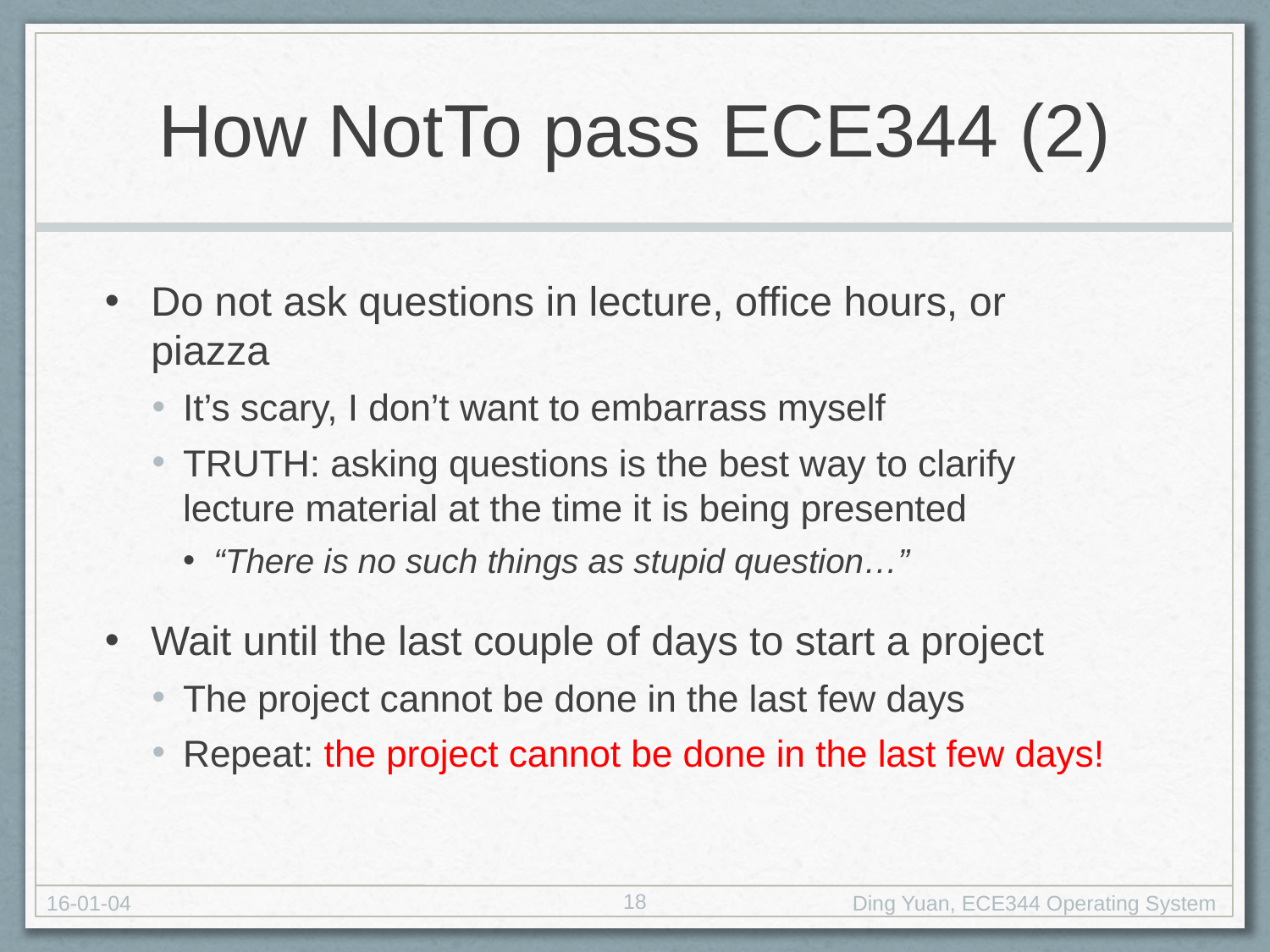

# How NotTo pass ECE344 (2)
Do not ask questions in lecture, office hours, or piazza
It’s scary, I don’t want to embarrass myself
TRUTH: asking questions is the best way to clarify lecture material at the time it is being presented
“There is no such things as stupid question…”
Wait until the last couple of days to start a project
The project cannot be done in the last few days
Repeat: the project cannot be done in the last few days!
18
16-01-04
Ding Yuan, ECE344 Operating System